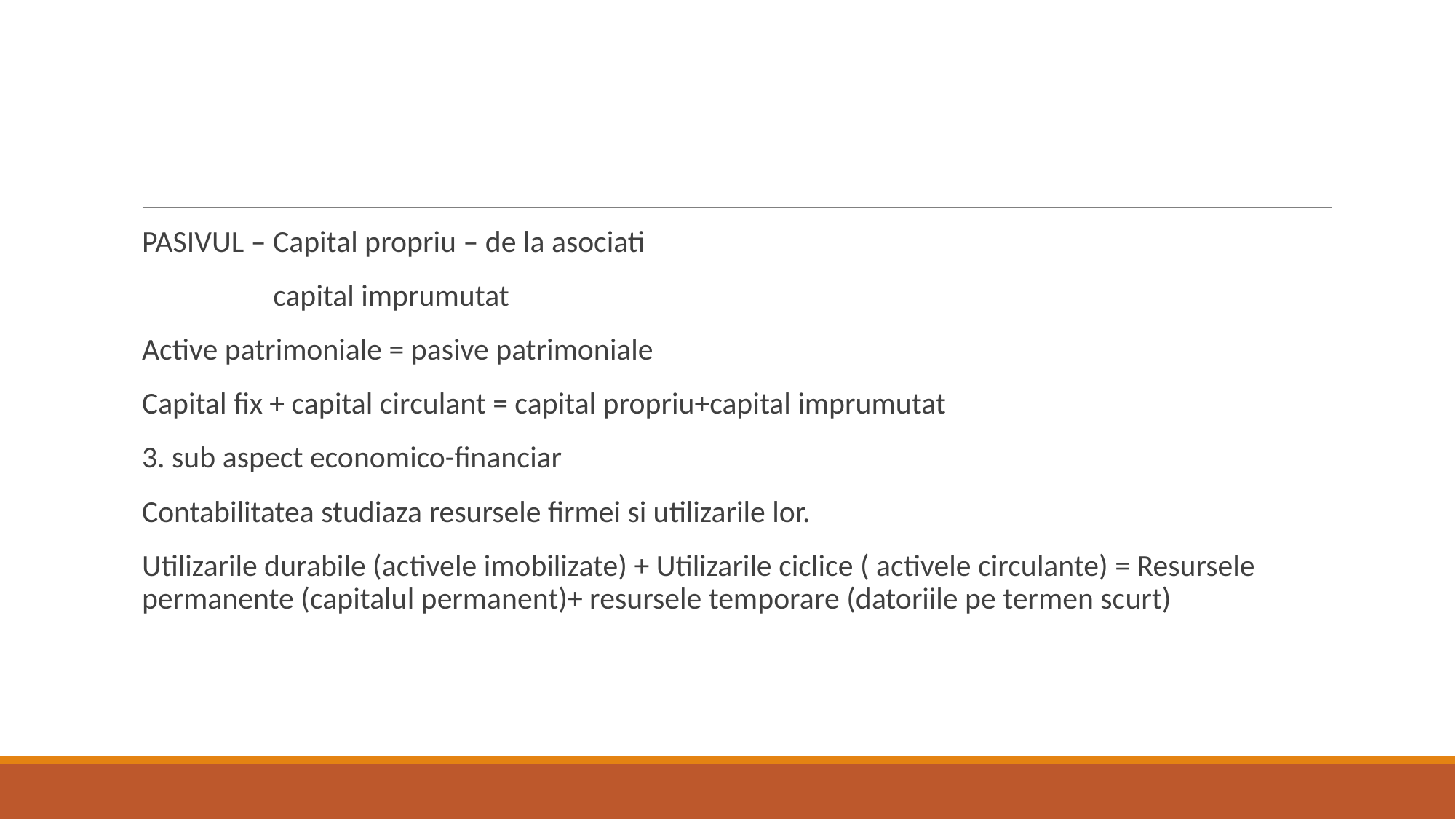

#
PASIVUL – Capital propriu – de la asociati
                   capital imprumutat
Active patrimoniale = pasive patrimoniale
Capital fix + capital circulant = capital propriu+capital imprumutat
3. sub aspect economico-financiar
Contabilitatea studiaza resursele firmei si utilizarile lor.
Utilizarile durabile (activele imobilizate) + Utilizarile ciclice ( activele circulante) = Resursele permanente (capitalul permanent)+ resursele temporare (datoriile pe termen scurt)